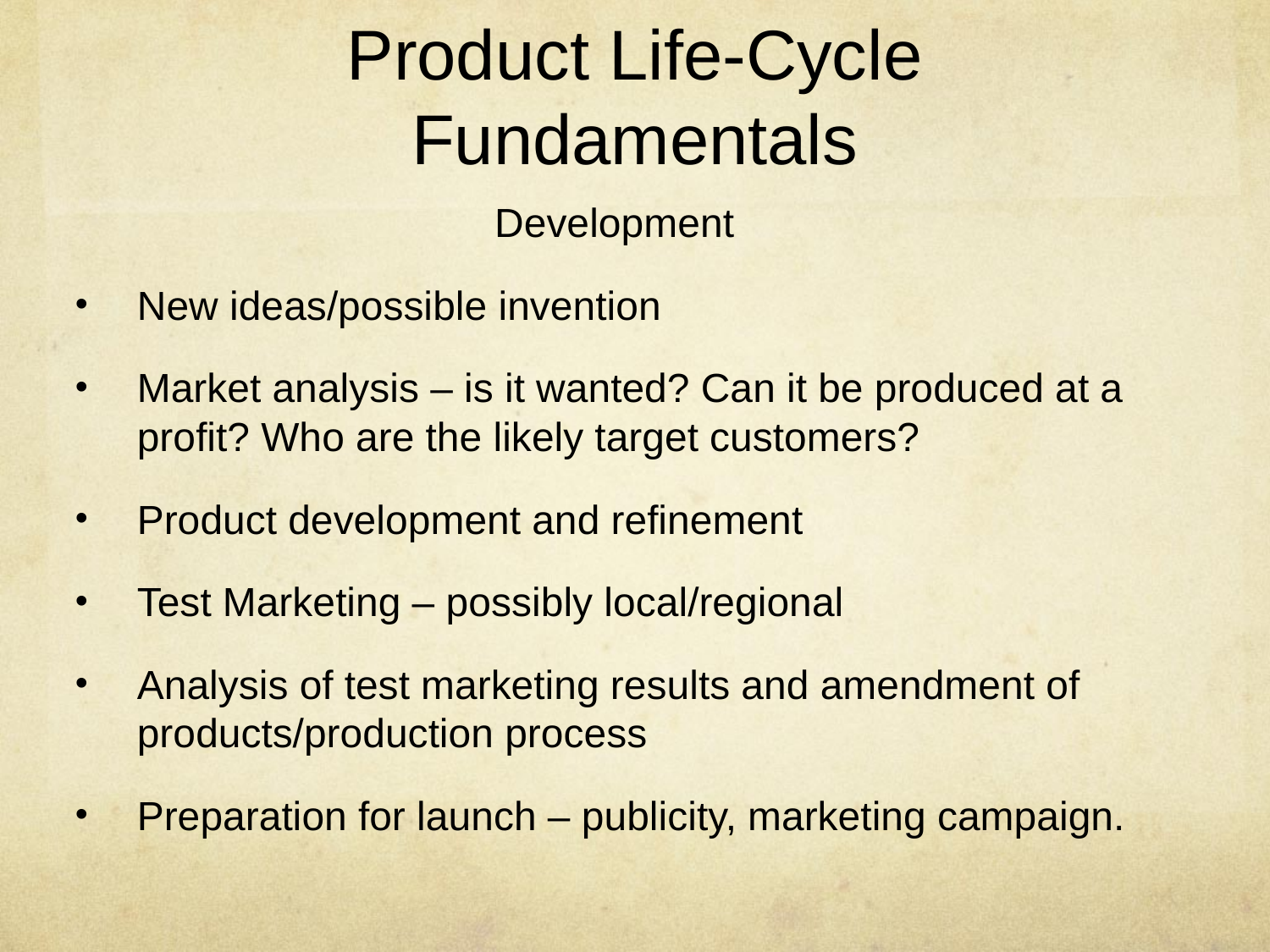

# Product Life-Cycle Fundamentals
Development
New ideas/possible invention
Market analysis – is it wanted? Can it be produced at a profit? Who are the likely target customers?
Product development and refinement
Test Marketing – possibly local/regional
Analysis of test marketing results and amendment of products/production process
Preparation for launch – publicity, marketing campaign.